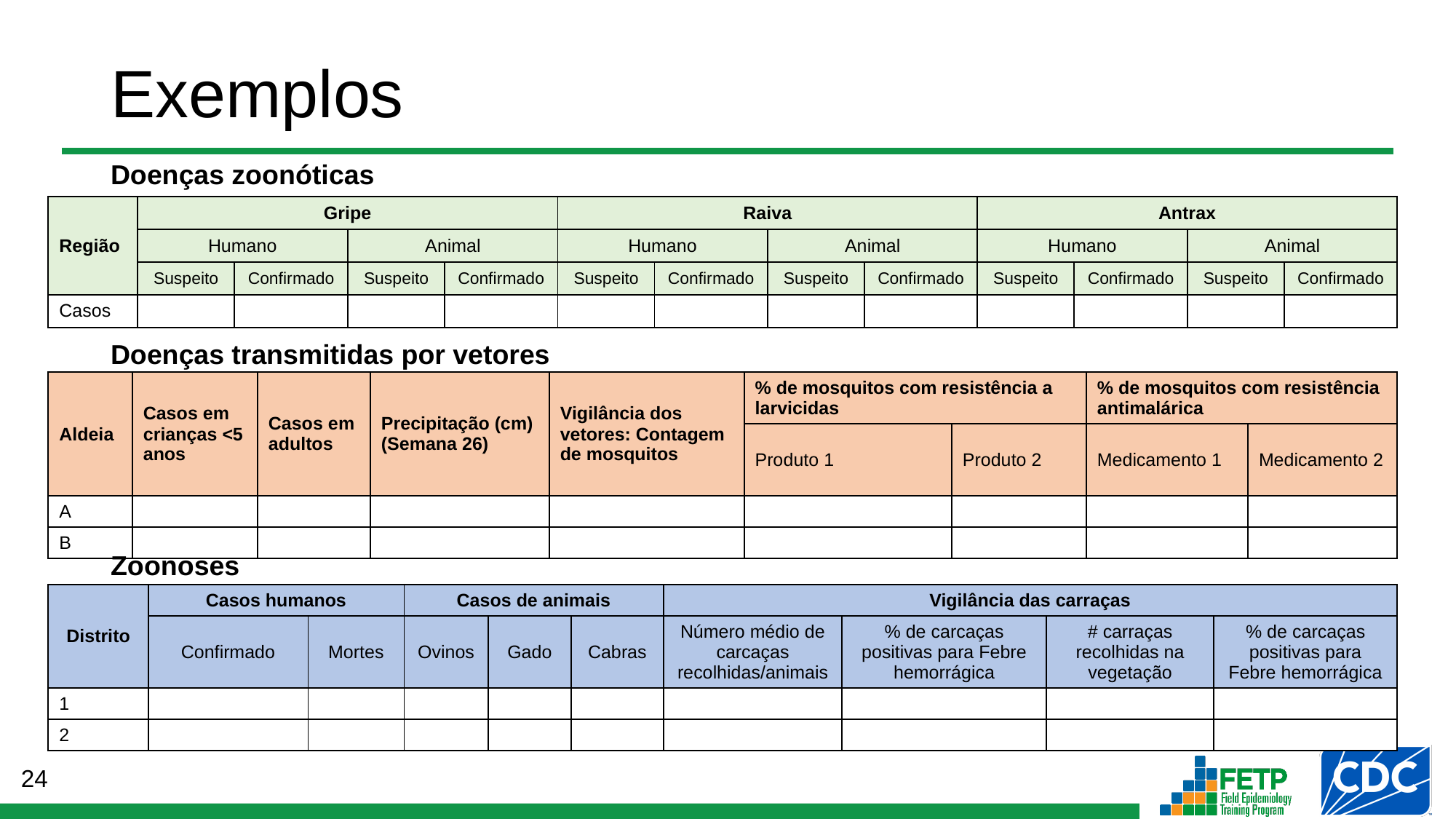

# Exemplos
Doenças zoonóticas
| Região | Gripe |  |  |  | Raiva |  |  |  | Antrax |  |  |  |
| --- | --- | --- | --- | --- | --- | --- | --- | --- | --- | --- | --- | --- |
|  | Humano |  | Animal |  | Humano |  | Animal |  | Humano |  | Animal |  |
|  | Suspeito | Confirmado | Suspeito | Confirmado | Suspeito | Confirmado | Suspeito | Confirmado | Suspeito | Confirmado | Suspeito | Confirmado |
| Casos |  |  |  |  |  |  |  |  |  |  |  |  |
Doenças transmitidas por vetores
| Aldeia | Casos em crianças <5 anos | Casos em adultos | Precipitação (cm) (Semana 26) | Vigilância dos vetores: Contagem de mosquitos | % de mosquitos com resistência a larvicidas |  | % de mosquitos com resistência antimalárica |  |
| --- | --- | --- | --- | --- | --- | --- | --- | --- |
|  |  |  |  |  | Produto 1 | Produto 2 | Medicamento 1 | Medicamento 2 |
| A |  |  |  |  |  |  |  |  |
| B |  |  |  |  |  |  |  |  |
Zoonoses
| Distrito | Casos humanos |  | Casos de animais |  |  | Vigilância das carraças |  |  |  |
| --- | --- | --- | --- | --- | --- | --- | --- | --- | --- |
|  | Confirmado | Mortes | Ovinos | Gado | Cabras | Número médio de carcaças recolhidas/animais | % de carcaças positivas para Febre hemorrágica | # carraças recolhidas na vegetação | % de carcaças positivas para Febre hemorrágica |
| 1 |  |  |  |  |  |  |  |  |  |
| 2 |  |  |  |  |  |  |  |  |  |